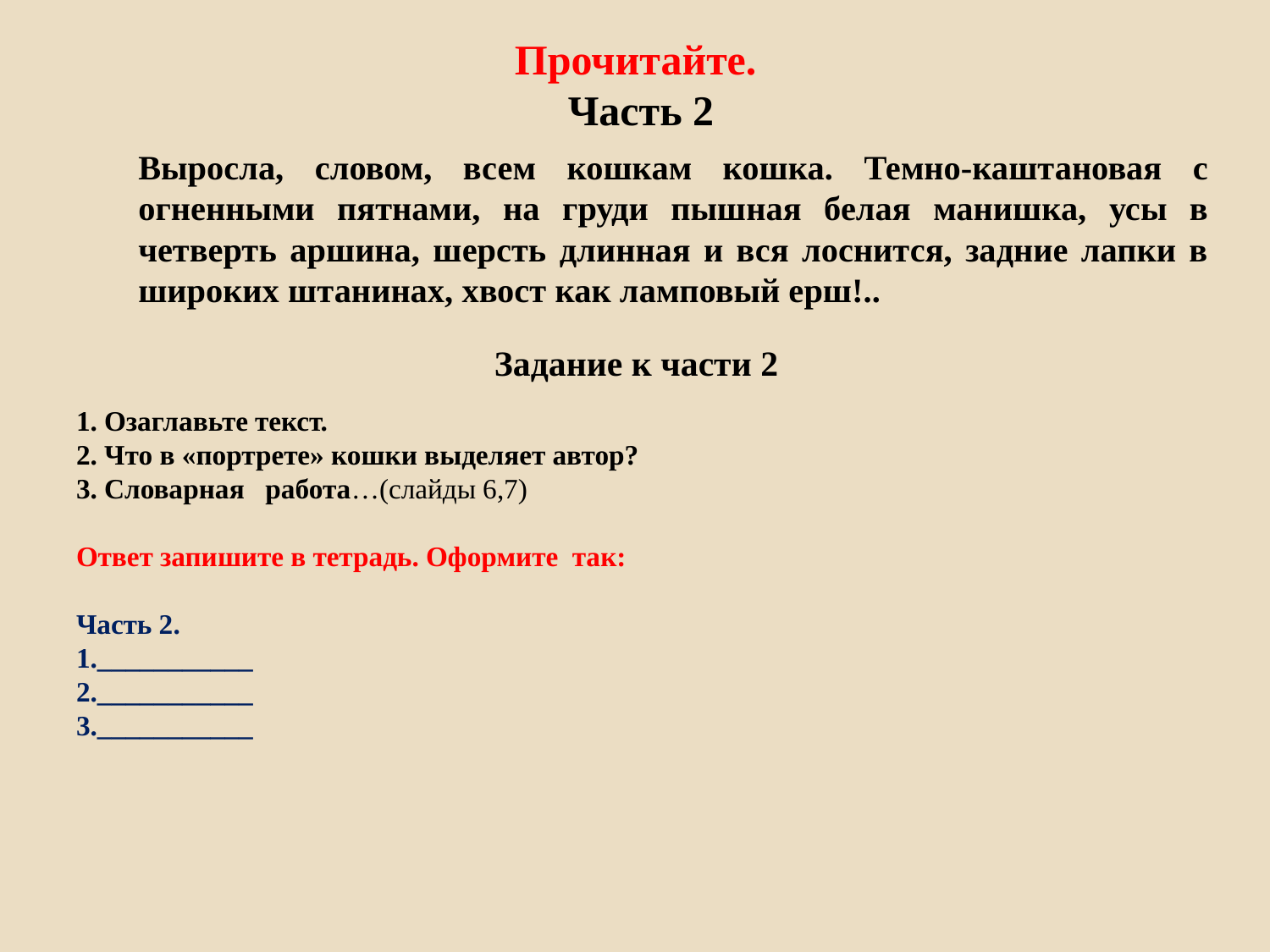

# Прочитайте. Часть 2
		Выросла, словом, всем кошкам кошка. Темно-каштановая с огненными пятнами, на груди пышная белая манишка, усы в четверть аршина, шерсть длинная и вся лоснится, задние лапки в широких штанинах, хвост как ламповый ерш!..
Задание к части 2
1. Озаглавьте текст.
2. Что в «портрете» кошки выделяет автор?
3. Словарная   работа…(слайды 6,7)

Ответ запишите в тетрадь. Оформите  так:

Часть 2.
1.___________
2.___________
3.___________